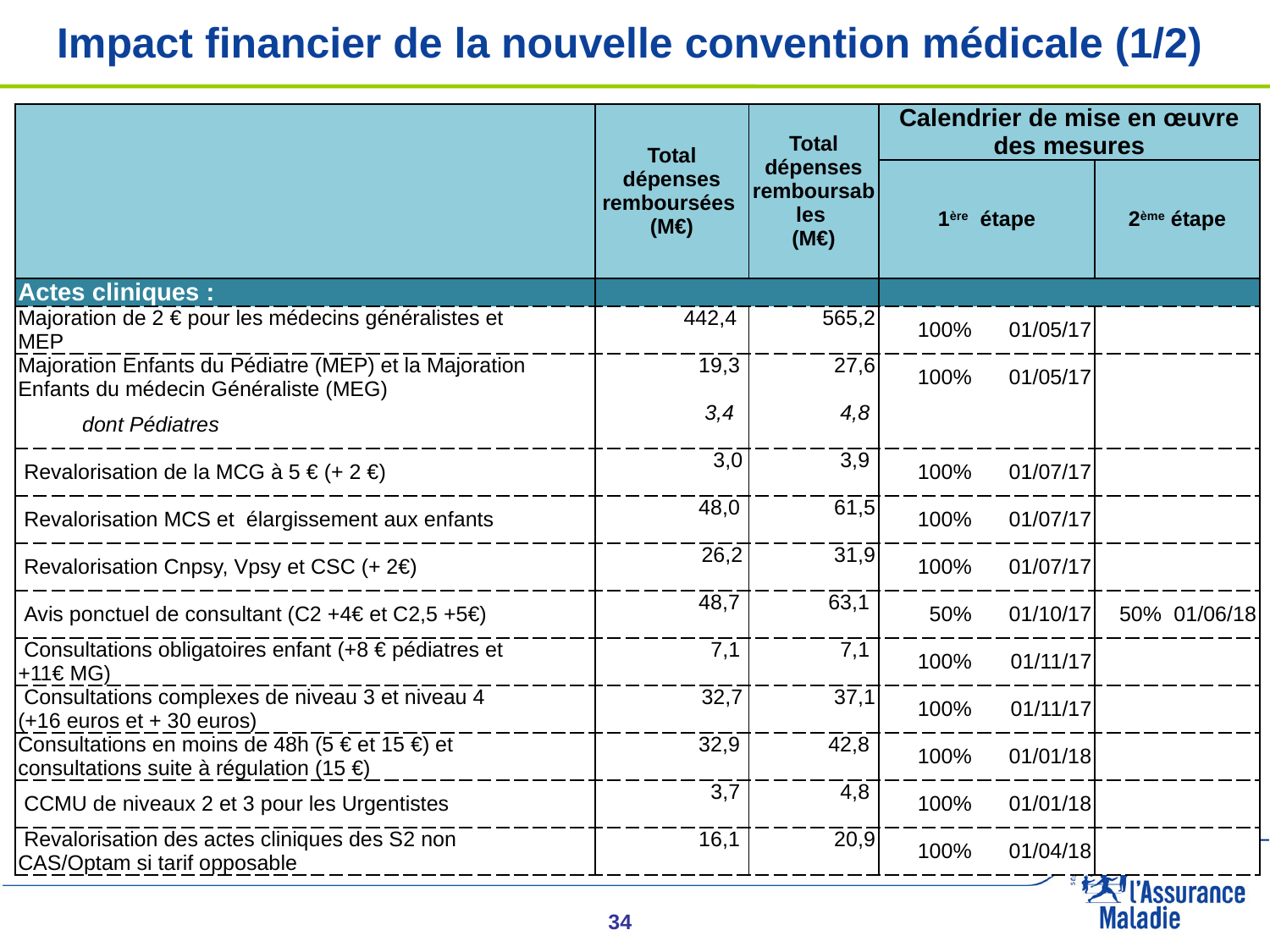

# Impact financier de la nouvelle convention médicale (1/2)
|  |  | Total dépenses remboursées (M€) | Total dépenses remboursables (M€) | Calendrier de mise en œuvre des mesures |  |  |  |
| --- | --- | --- | --- | --- | --- | --- | --- |
|  |  |  |  | 1ère étape |  | 2ème étape |  |
| Actes cliniques : |  |  |  |  |  |  |  |
| Majoration de 2 € pour les médecins généralistes et MEP |  | 442,4 | 565,2 | 100% | 01/05/17 |  |  |
| Majoration Enfants du Pédiatre (MEP) et la Majoration Enfants du médecin Généraliste (MEG) |  | 19,3 | 27,6 | 100% | 01/05/17 |  |  |
| dont Pédiatres |  | 3,4 | 4,8 |  |  |  |  |
| Revalorisation de la MCG à 5 € (+ 2 €) |  | 3,0 | 3,9 | 100% | 01/07/17 |  |  |
| Revalorisation MCS et élargissement aux enfants |  | 48,0 | 61,5 | 100% | 01/07/17 |  |  |
| Revalorisation Cnpsy, Vpsy et CSC (+ 2€) |  | 26,2 | 31,9 | 100% | 01/07/17 |  |  |
| Avis ponctuel de consultant (C2 +4€ et C2,5 +5€) |  | 48,7 | 63,1 | 50% | 01/10/17 | 50% | 01/06/18 |
| Consultations obligatoires enfant (+8 € pédiatres et +11€ MG) |  | 7,1 | 7,1 | 100% | 01/11/17 |  |  |
| Consultations complexes de niveau 3 et niveau 4 (+16 euros et + 30 euros) |  | 32,7 | 37,1 | 100% | 01/11/17 |  |  |
| Consultations en moins de 48h (5 € et 15 €) et consultations suite à régulation (15 €) |  | 32,9 | 42,8 | 100% | 01/01/18 |  |  |
| CCMU de niveaux 2 et 3 pour les Urgentistes |  | 3,7 | 4,8 | 100% | 01/01/18 |  |  |
| Revalorisation des actes cliniques des S2 non CAS/Optam si tarif opposable |  | 16,1 | 20,9 | 100% | 01/04/18 |  |  |
34